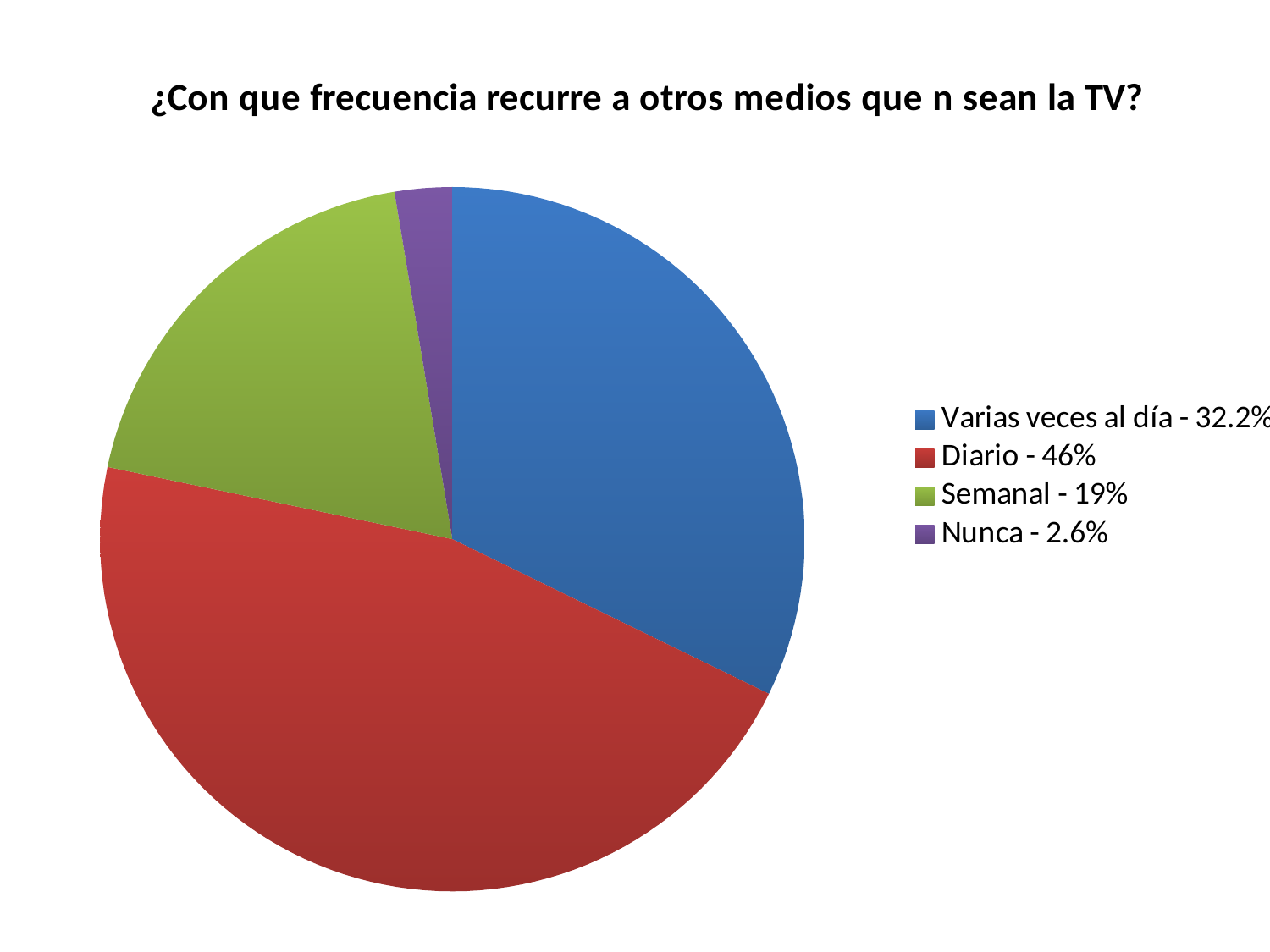

### Chart: ¿Con que frecuencia recurre a otros medios que n sean la TV?

| Category | Ventas |
|---|---|
| Varias veces al día - 32.2% | 49.0 |
| Diario - 46% | 70.0 |
| Semanal - 19% | 29.0 |
| Nunca - 2.6% | 4.0 |